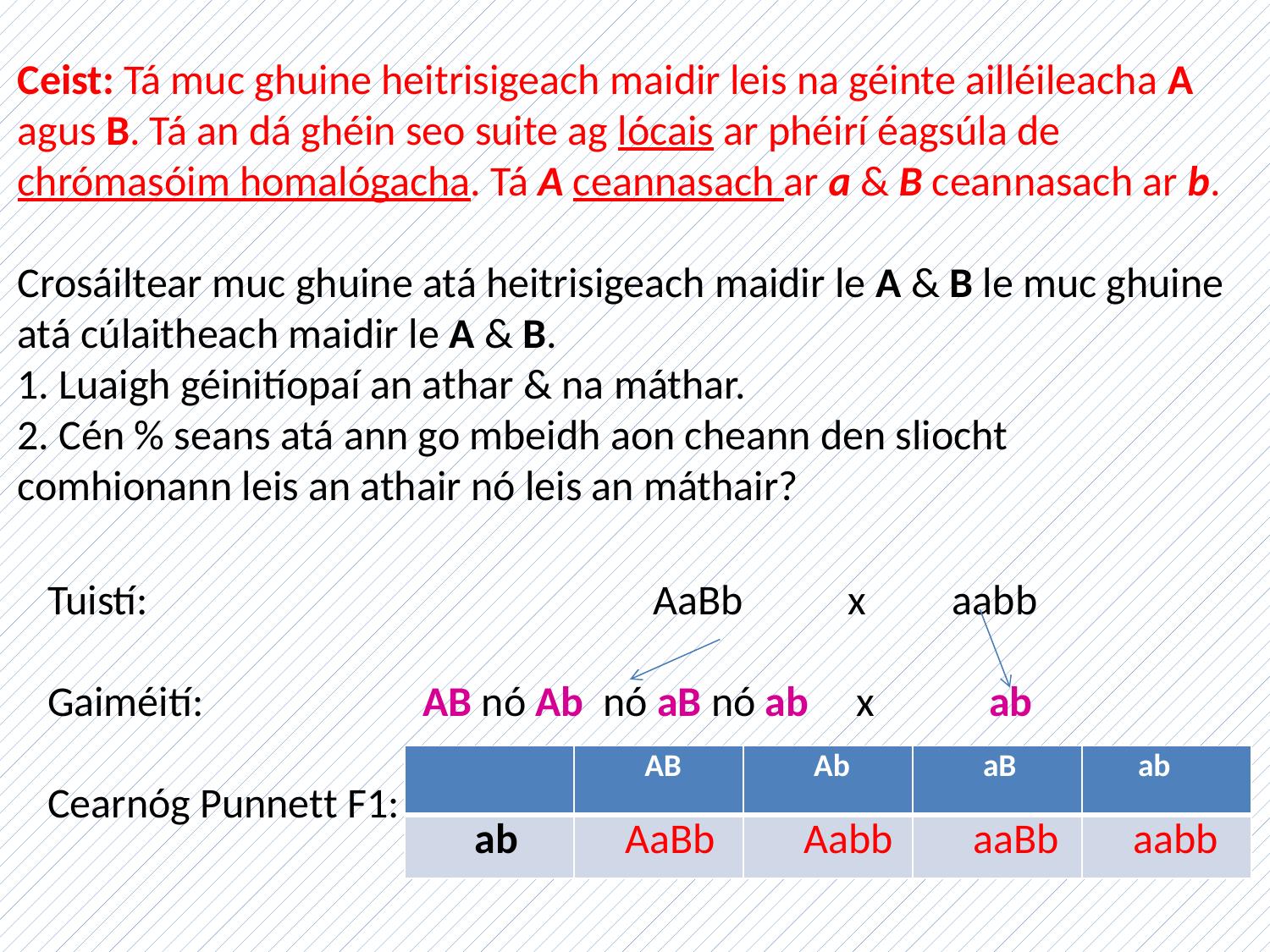

Ceist: Tá muc ghuine heitrisigeach maidir leis na géinte ailléileacha A
agus B. Tá an dá ghéin seo suite ag lócais ar phéirí éagsúla de chrómasóim homalógacha. Tá A ceannasach ar a & B ceannasach ar b.

Crosáiltear muc ghuine atá heitrisigeach maidir le A & B le muc ghuine atá cúlaitheach maidir le A & B.
1. Luaigh géinitíopaí an athar & na máthar.
2. Cén % seans atá ann go mbeidh aon cheann den sliocht
comhionann leis an athair nó leis an máthair?

Tuistí:                                                     AaBb           x         aabb

Gaiméití:                       AB nó Ab  nó aB nó ab     x            ab

Cearnóg Punnett F1:
|  | AB | Ab | aB | ab |
| --- | --- | --- | --- | --- |
| ab | AaBb | Aabb | aaBb | aabb |